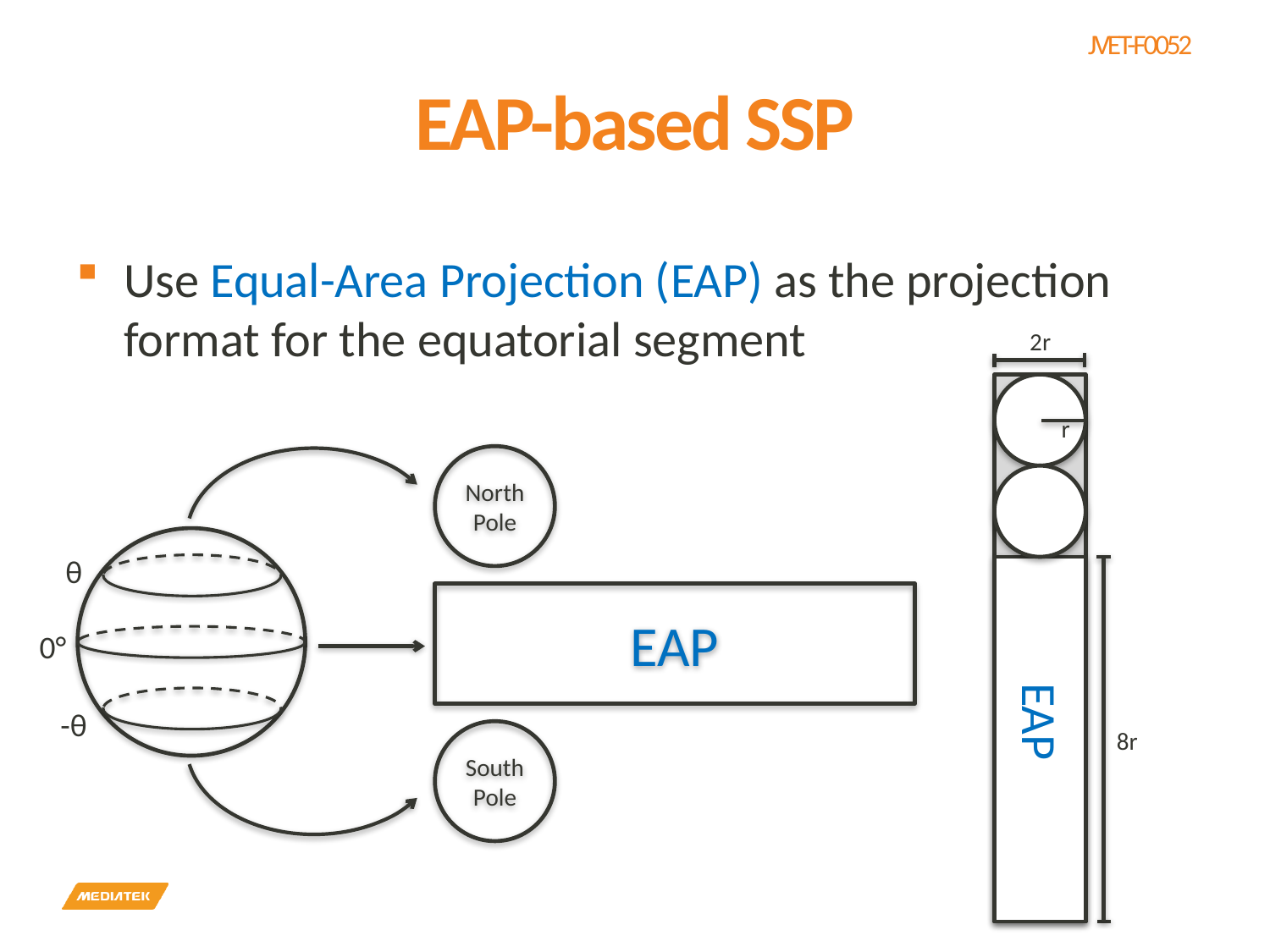

# EAP-based SSP
Use Equal-Area Projection (EAP) as the projection format for the equatorial segment
2r
r

8r
North Pole

θ
EAP
0°

EAP
-θ
South Pole